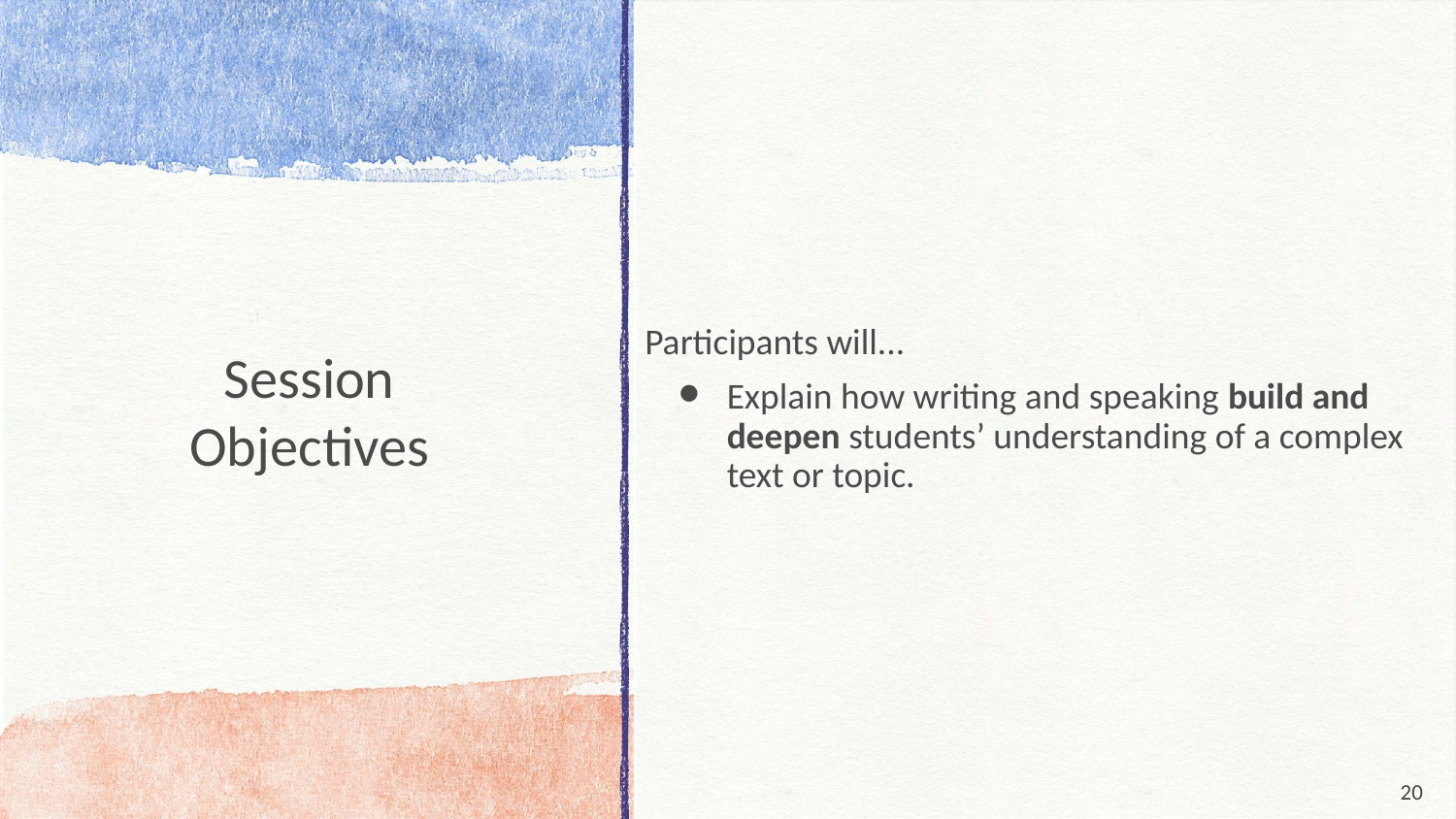

Participants will...
Explain how writing and speaking build and deepen students’ understanding of a complex text or topic.
# Session
Objectives